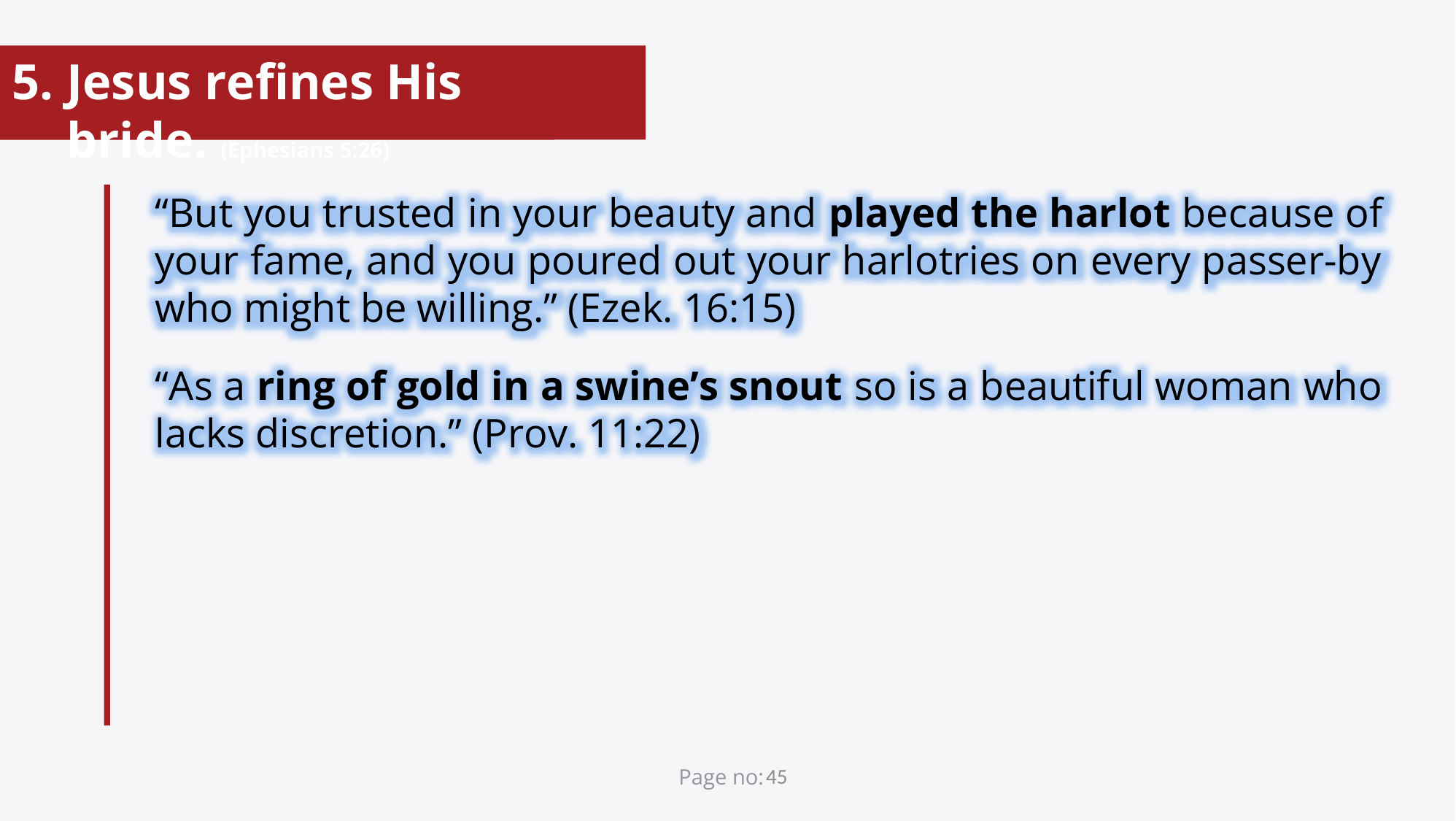

Jesus refines His bride. (Ephesians 5:26)

“But you trusted in your beauty and played the harlot because of your fame, and you poured out your harlotries on every passer-by who might be willing.” (Ezek. 16:15)
“As a ring of gold in a swine’s snout so is a beautiful woman who lacks discretion.” (Prov. 11:22)